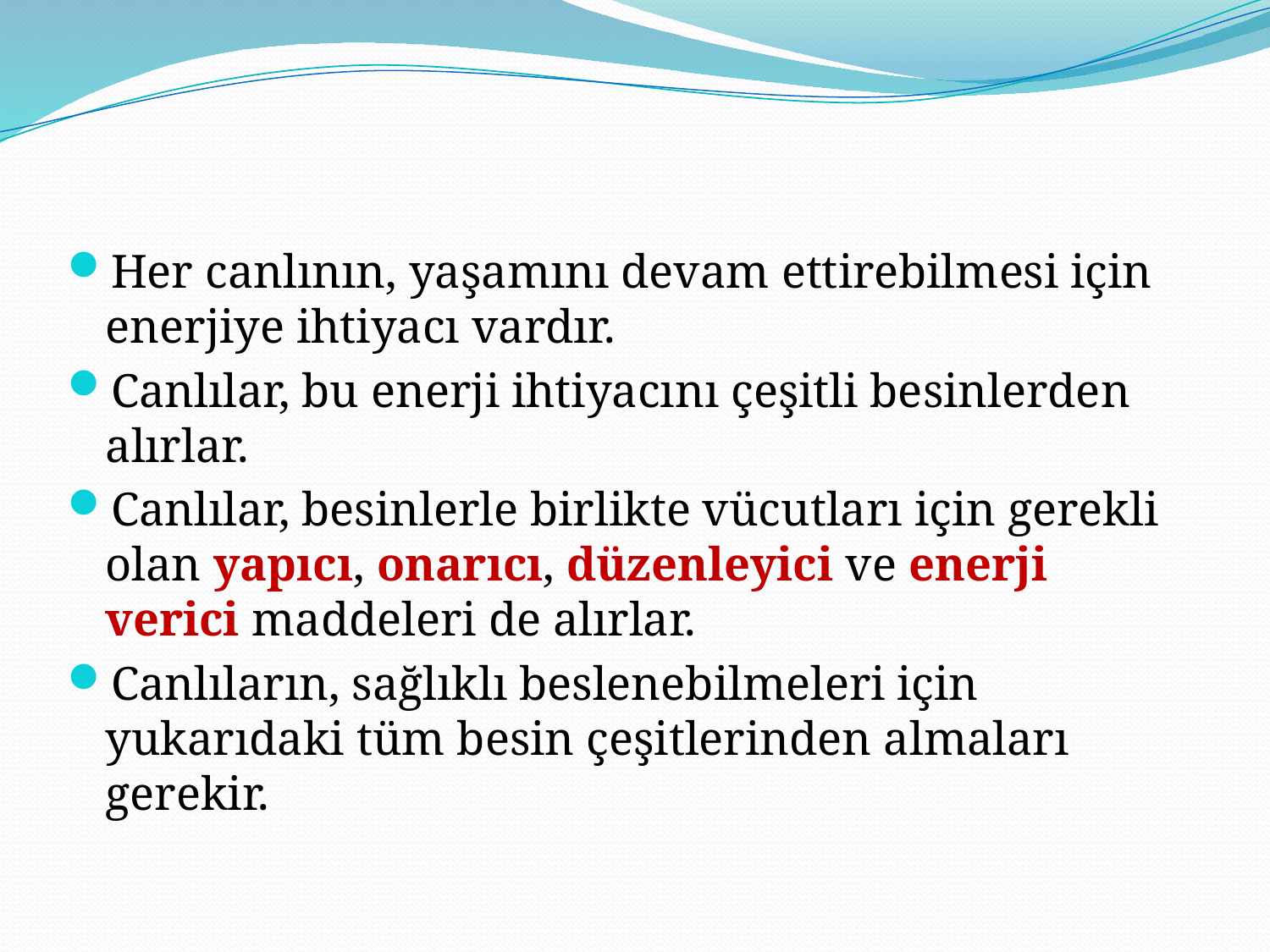

Her canlının, yaşamını devam ettirebilmesi için enerjiye ihtiyacı vardır.
Canlılar, bu enerji ihtiyacını çeşitli besinlerden  alırlar.
Canlılar, besinlerle birlikte vücutları için gerekli olan yapıcı, onarıcı, düzenleyici ve enerji verici maddeleri de alırlar.
Canlıların, sağlıklı beslenebilmeleri için yukarıdaki tüm besin çeşitlerinden almaları gerekir.